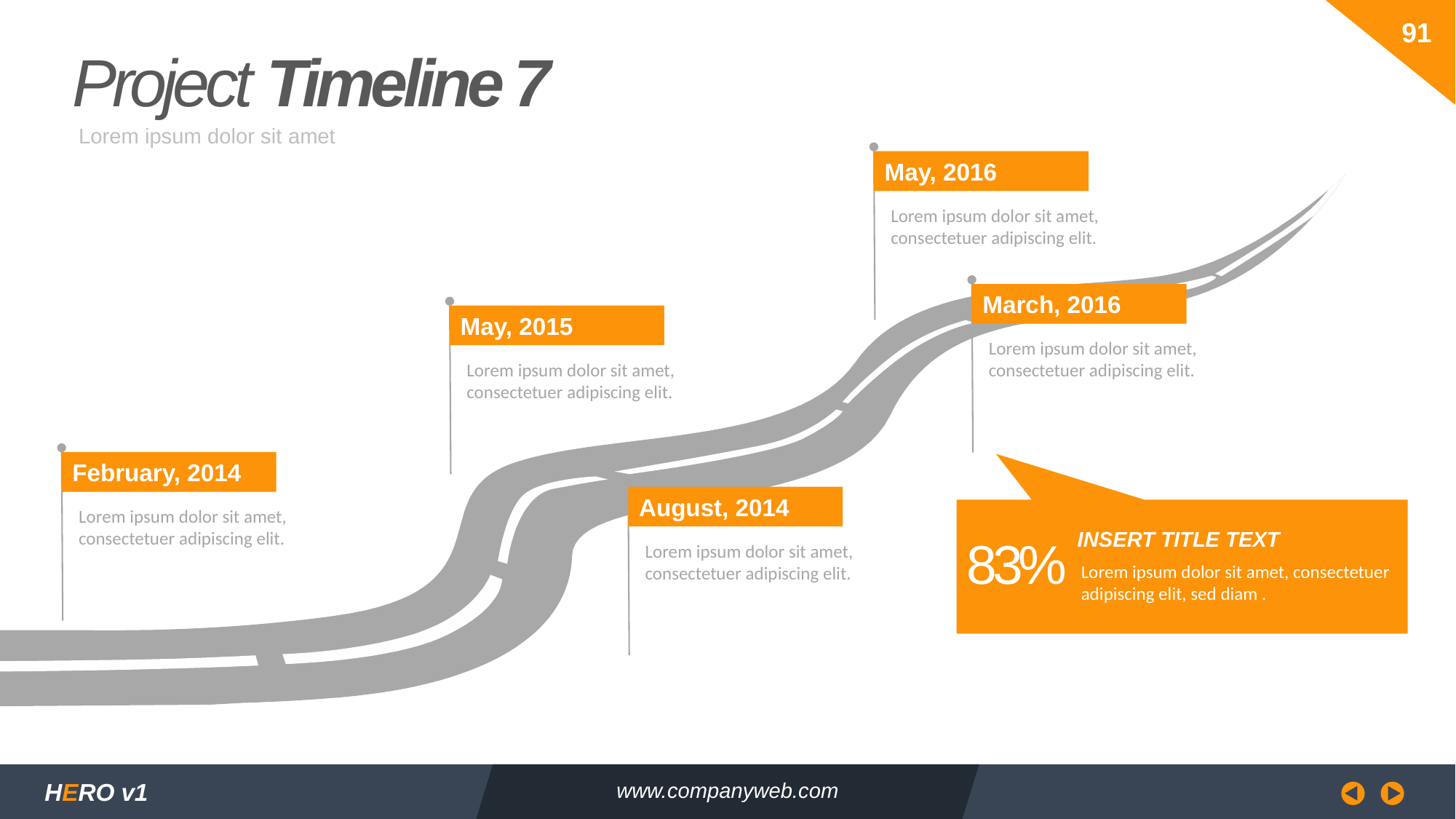

Project Timeline 7
Lorem ipsum dolor sit amet
May, 2016
Lorem ipsum dolor sit amet, consectetuer adipiscing elit.

March, 2016
Lorem ipsum dolor sit amet, consectetuer adipiscing elit.
May, 2015
Lorem ipsum dolor sit amet, consectetuer adipiscing elit.
February, 2014
Lorem ipsum dolor sit amet, consectetuer adipiscing elit.
August, 2014
Lorem ipsum dolor sit amet, consectetuer adipiscing elit.

INSERT TITLE TEXT
83%
Lorem ipsum dolor sit amet, consectetuer adipiscing elit, sed diam .